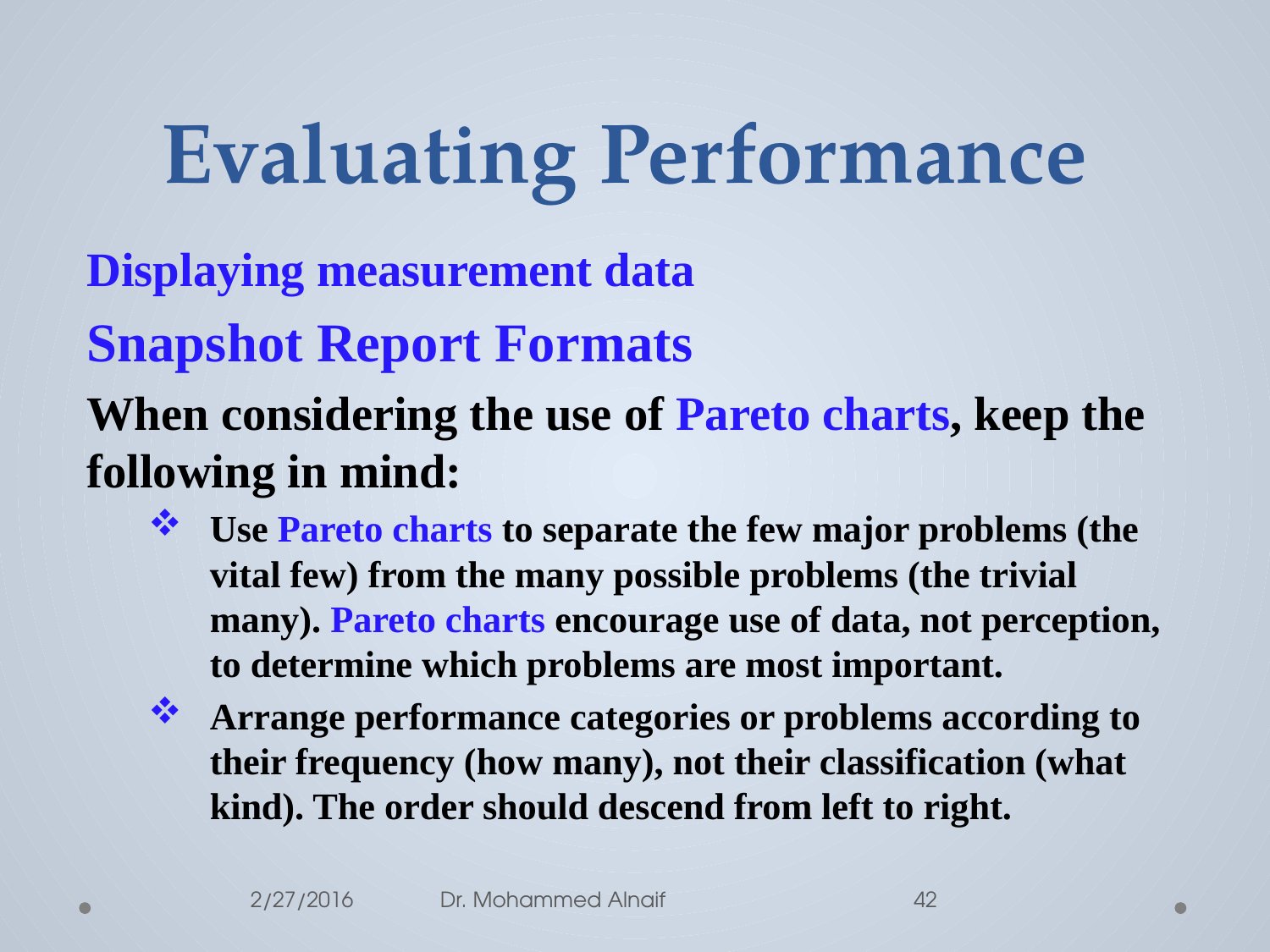

# Evaluating Performance
Displaying measurement data
Snapshot Report Formats
When considering the use of Pareto charts, keep the following in mind:
Use Pareto charts to separate the few major problems (the vital few) from the many possible problems (the trivial many). Pareto charts encourage use of data, not perception, to determine which problems are most important.
Arrange performance categories or problems according to their frequency (how many), not their classification (what kind). The order should descend from left to right.
2/27/2016
Dr. Mohammed Alnaif
42